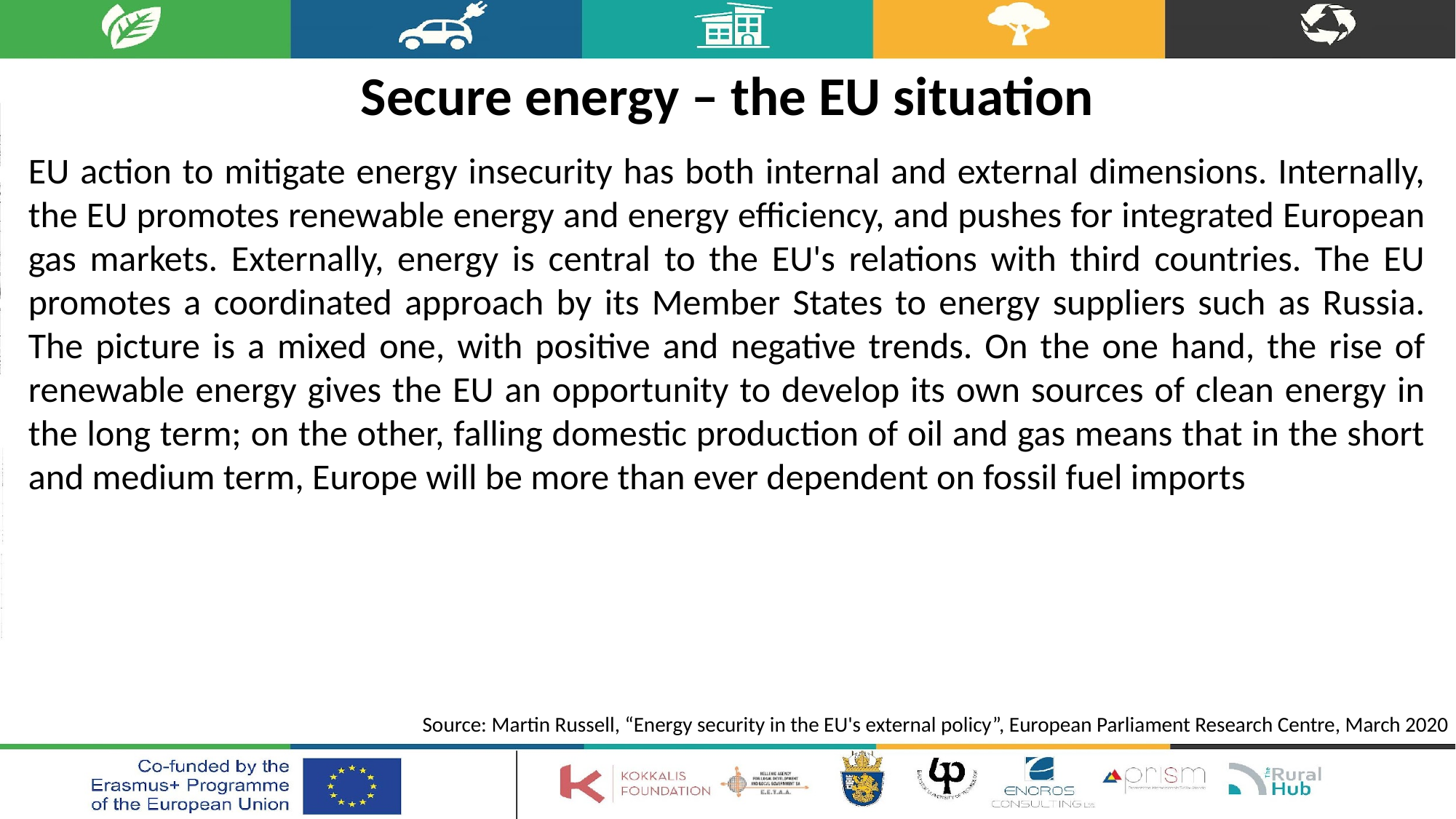

# Secure energy – the EU situation
EU action to mitigate energy insecurity has both internal and external dimensions. Internally, the EU promotes renewable energy and energy efficiency, and pushes for integrated European gas markets. Externally, energy is central to the EU's relations with third countries. The EU promotes a coordinated approach by its Member States to energy suppliers such as Russia. The picture is a mixed one, with positive and negative trends. On the one hand, the rise of renewable energy gives the EU an opportunity to develop its own sources of clean energy in the long term; on the other, falling domestic production of oil and gas means that in the short and medium term, Europe will be more than ever dependent on fossil fuel imports

Source: Martin Russell, “Energy security in the EU's external policy”, European Parliament Research Centre, March 2020